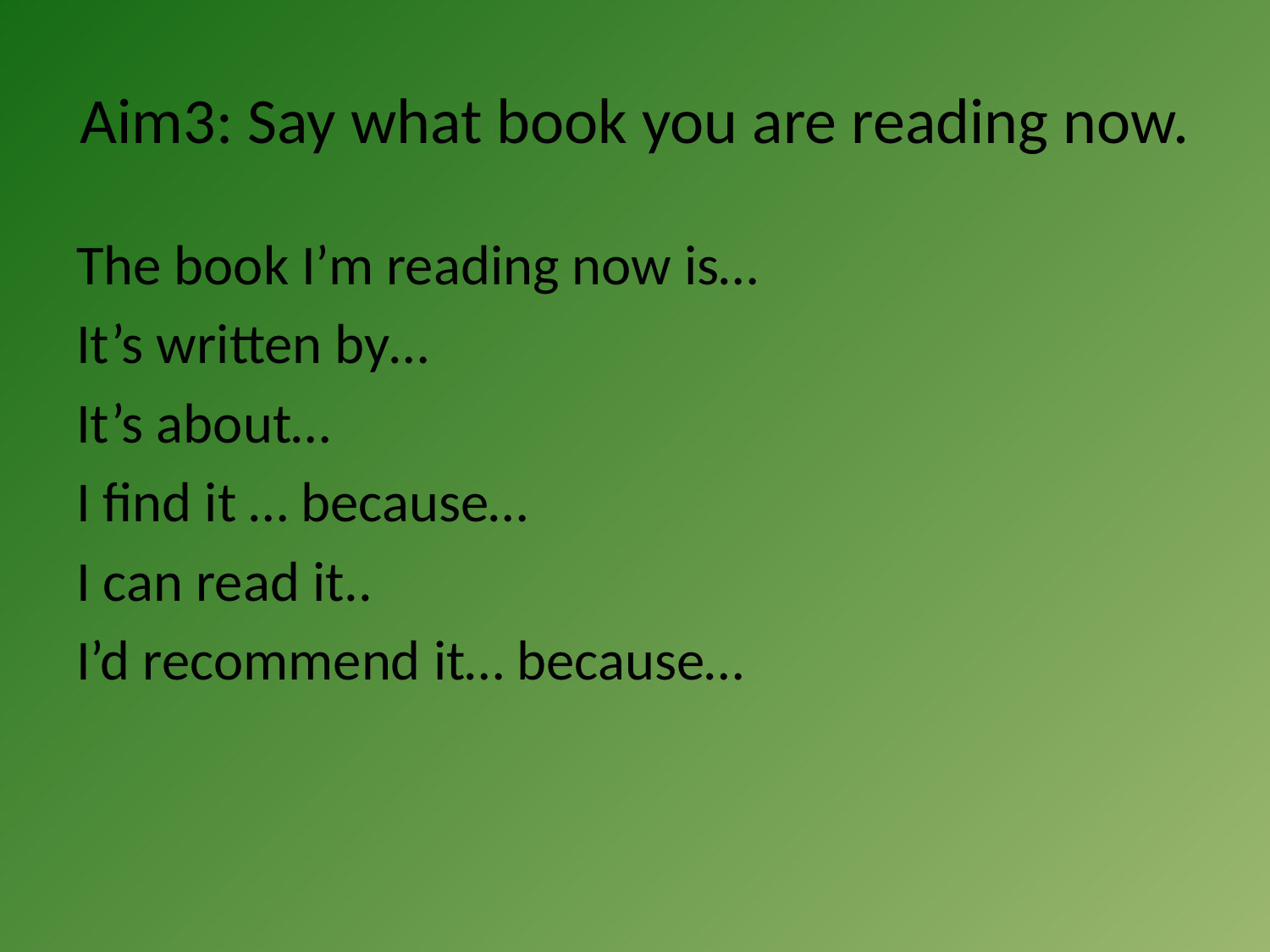

# Aim3: Say what book you are reading now.
The book I’m reading now is…
It’s written by…
It’s about…
I find it … because…
I can read it..
I’d recommend it… because…